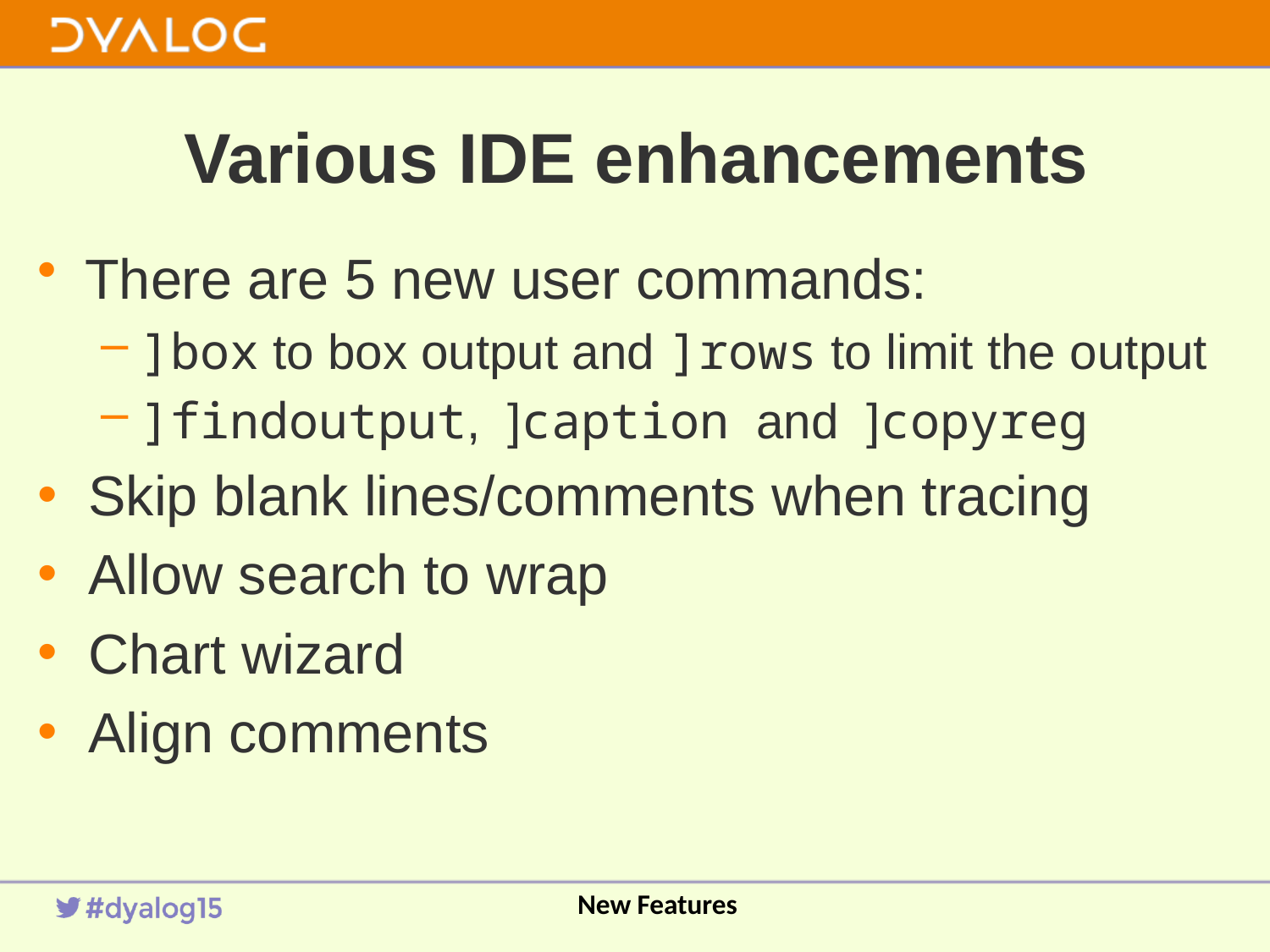

# Various IDE enhancements
There are 5 new user commands:
]box to box output and ]rows to limit the output
]findoutput,  ]caption  and  ]copyreg
Skip blank lines/comments when tracing
Allow search to wrap
Chart wizard
Align comments

New Features